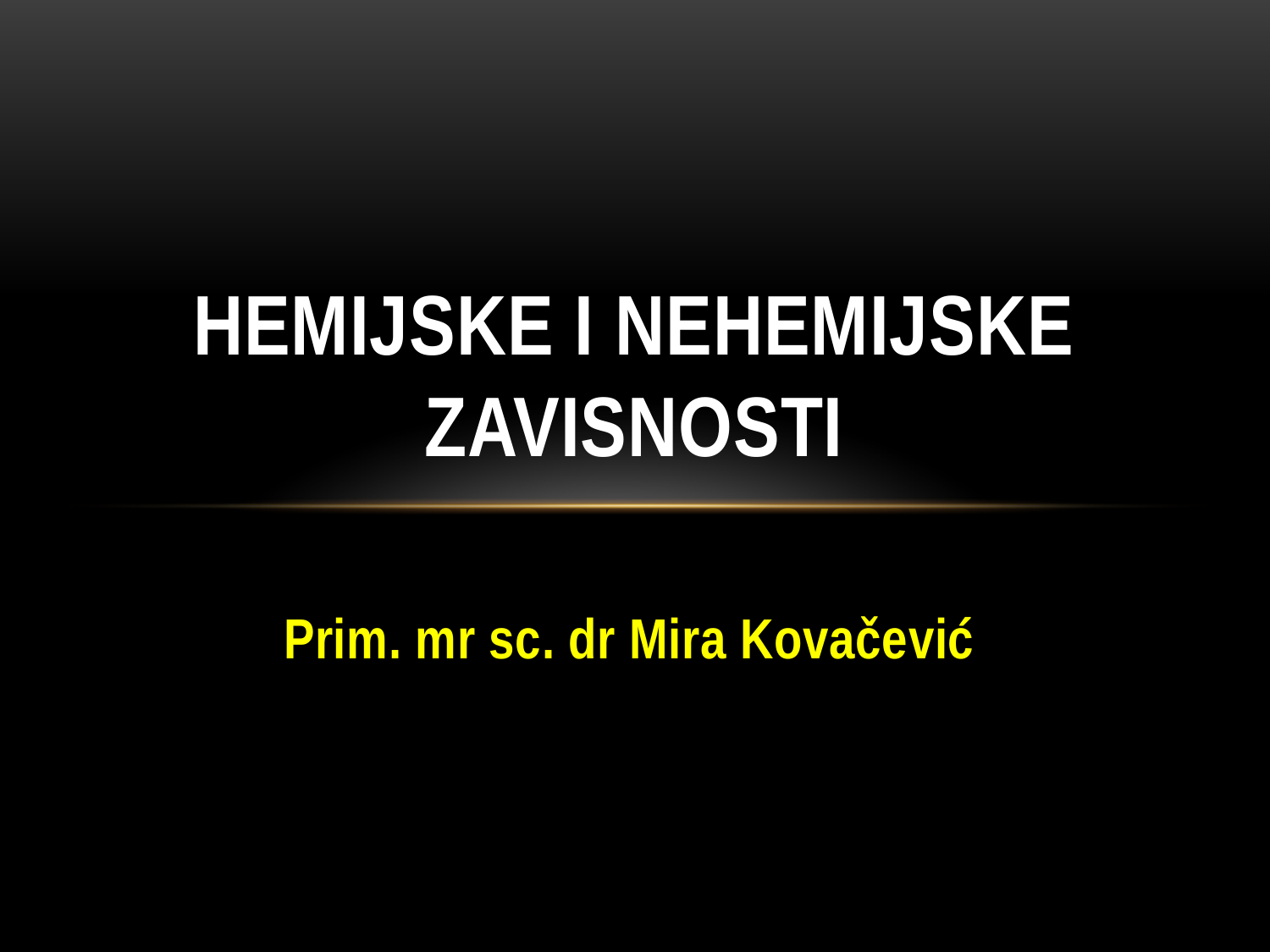

# HEMIJSKE I NEHEMIJSKE ZAVISNOSTI
Prim. mr sc. dr Mira Kovačević